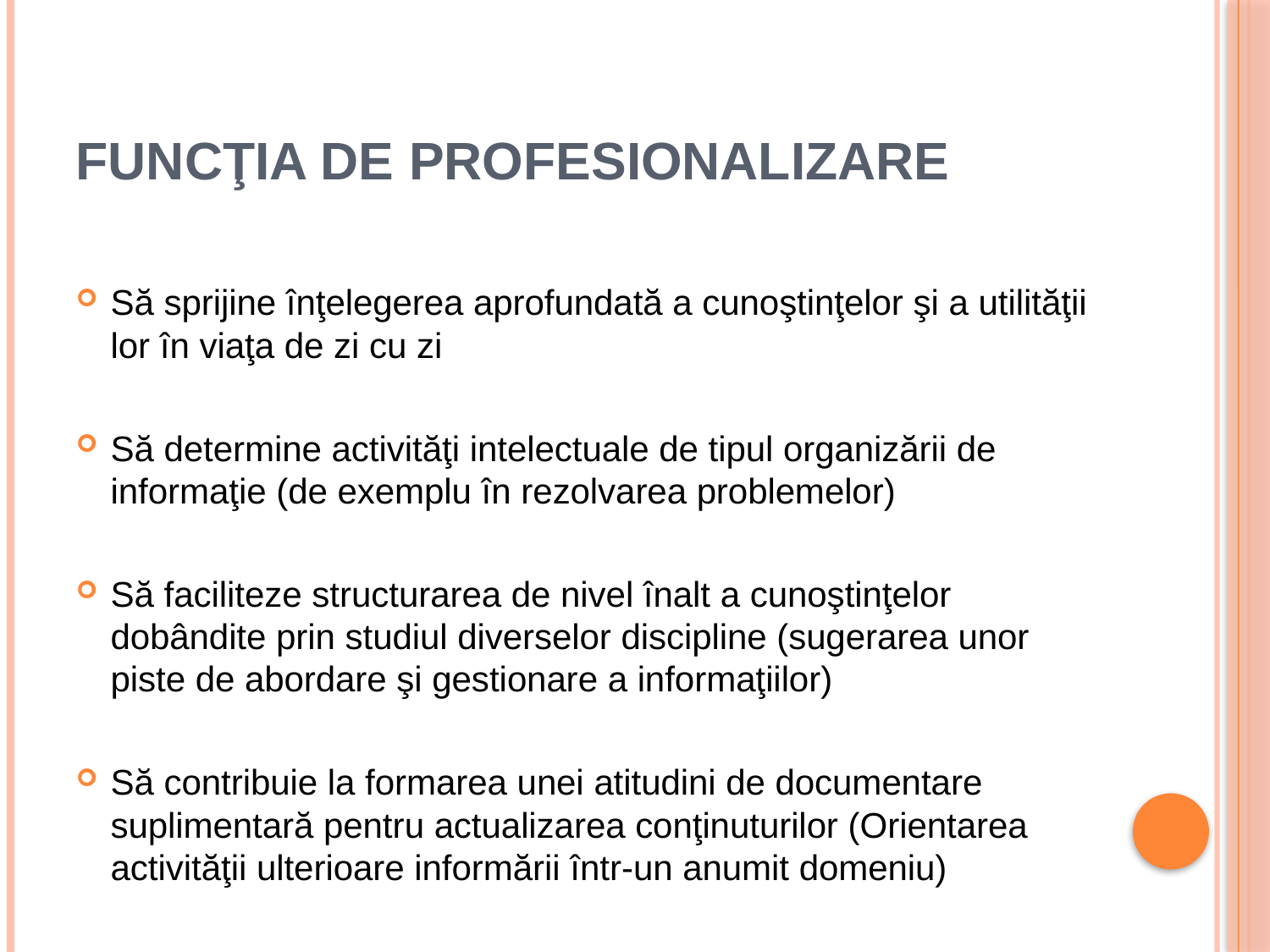

# Funcţia de profesionalizare

Să sprijine înţelegerea aprofundată a cunoştinţelor şi a utilităţii lor în viaţa de zi cu zi

Să determine activităţi intelectuale de tipul organizării de informaţie (de exemplu în rezolvarea problemelor)

Să faciliteze structurarea de nivel înalt a cunoştinţelor dobândite prin studiul diverselor discipline (sugerarea unor piste de abordare şi gestionare a informaţiilor)

Să contribuie la formarea unei atitudini de documentare suplimentară pentru actualizarea conţinuturilor (Orientarea activităţii ulterioare informării într-un anumit domeniu)